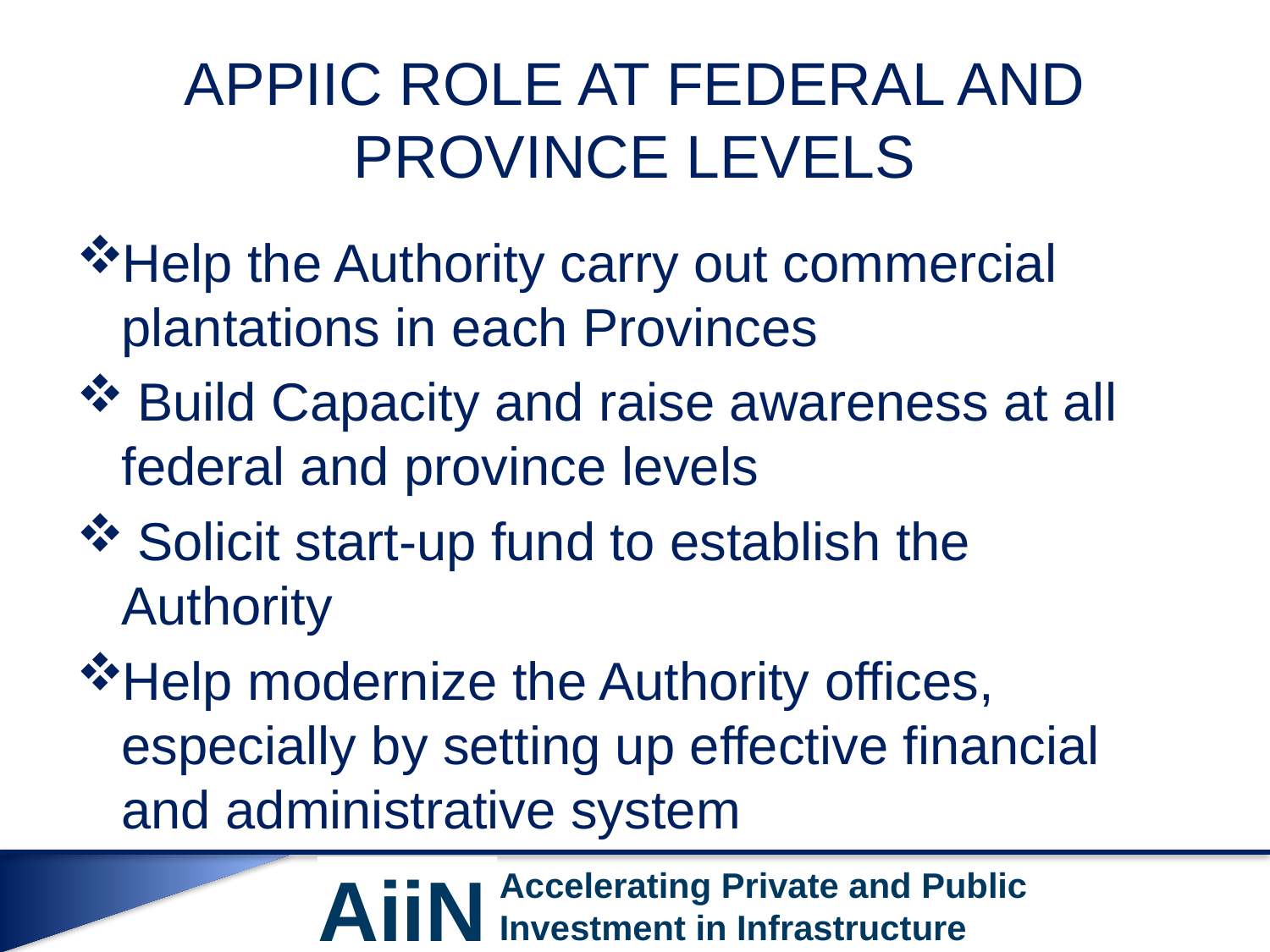

# APPIIC ROLE AT FEDERAL AND PROVINCE LEVELS
Help the Authority carry out commercial plantations in each Provinces
 Build Capacity and raise awareness at all federal and province levels
 Solicit start-up fund to establish the Authority
Help modernize the Authority offices, especially by setting up effective financial and administrative system